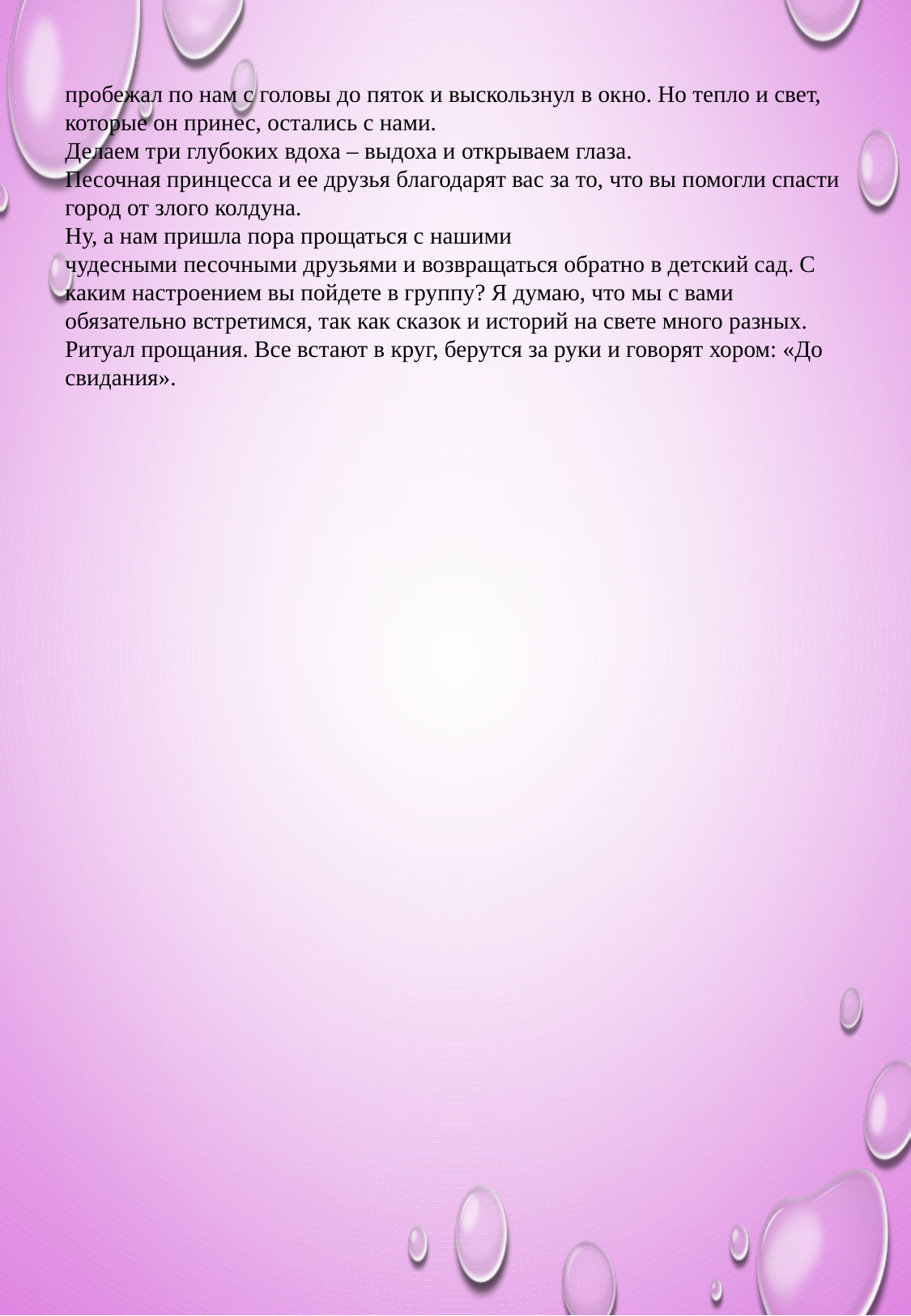

пробежал по нам с головы до пяток и выскользнул в окно. Но тепло и свет, которые он принес, остались с нами.
Делаем три глубоких вдоха – выдоха и открываем глаза.
Песочная принцесса и ее друзья благодарят вас за то, что вы помогли спасти город от злого колдуна.
Ну, а нам пришла пора прощаться с нашими чудесными песочными друзьями и возвращаться обратно в детский сад. С каким настроением вы пойдете в группу? Я думаю, что мы с вами обязательно встретимся, так как сказок и историй на свете много разных.
Ритуал прощания. Все встают в круг, берутся за руки и говорят хором: «До свидания».